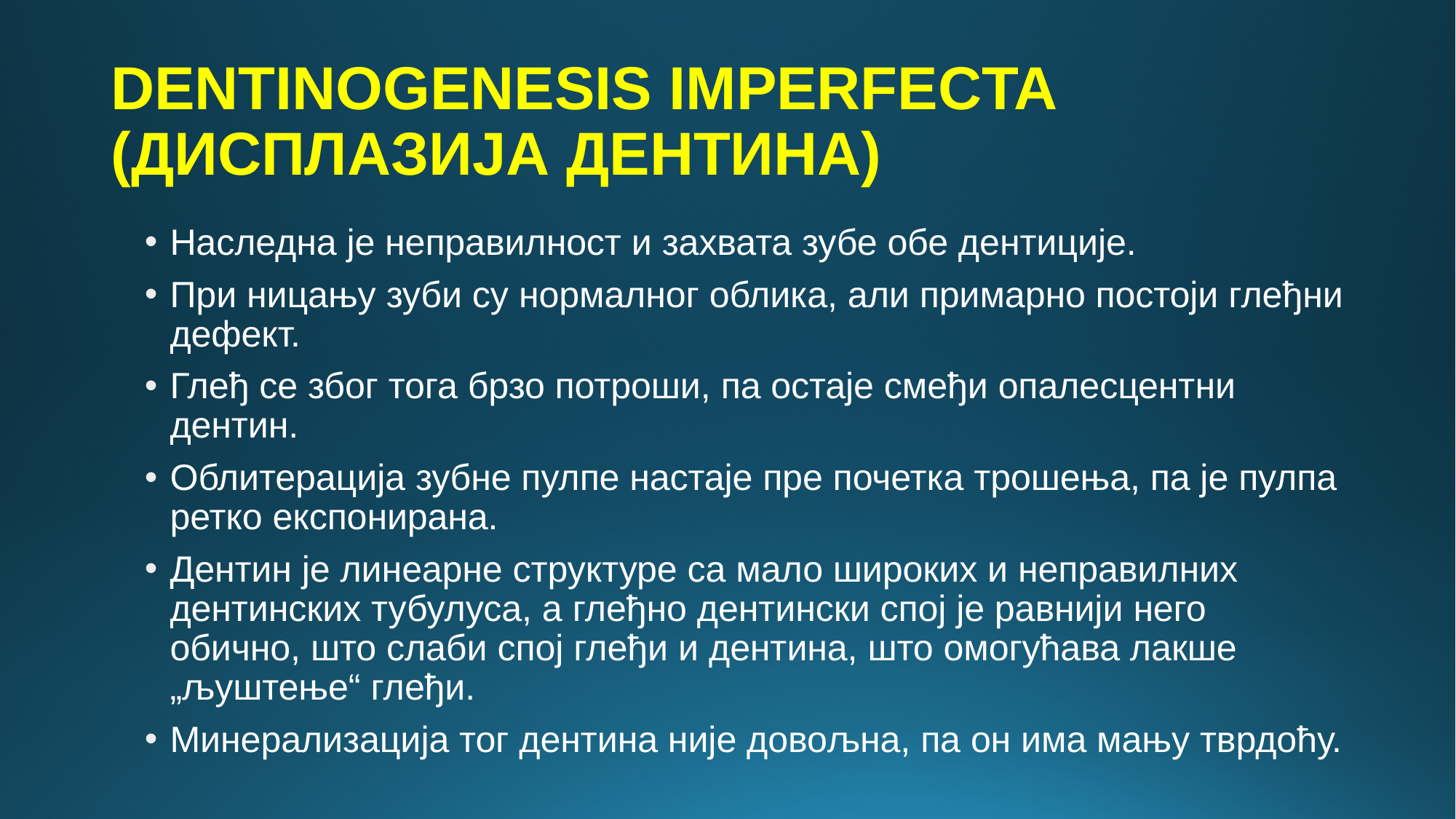

# DENTINOGENESIS IMPERFECTA  (ДИСПЛАЗИЈА ДЕНТИНА)
Наследна је неправилност и захвата зубе обе дентиције.
При ницању зуби су нормалног облика, али примарно постоји глеђни дефект.
Глеђ се због тога брзо потроши, па остаје смеђи опалесцентни дентин.
Облитерација зубне пулпе настаје пре почетка трошења, па је пулпа ретко експонирана.
Дентин је линеарне структуре са мало широких и неправилних дентинских тубулуса, а глеђно дентински спој је равнији него обично, што слаби спој глеђи и дентина, што омогућава лакше „љуштење“ глеђи.
Минерализација тог дентина није довољна, па он има мању тврдоћу.